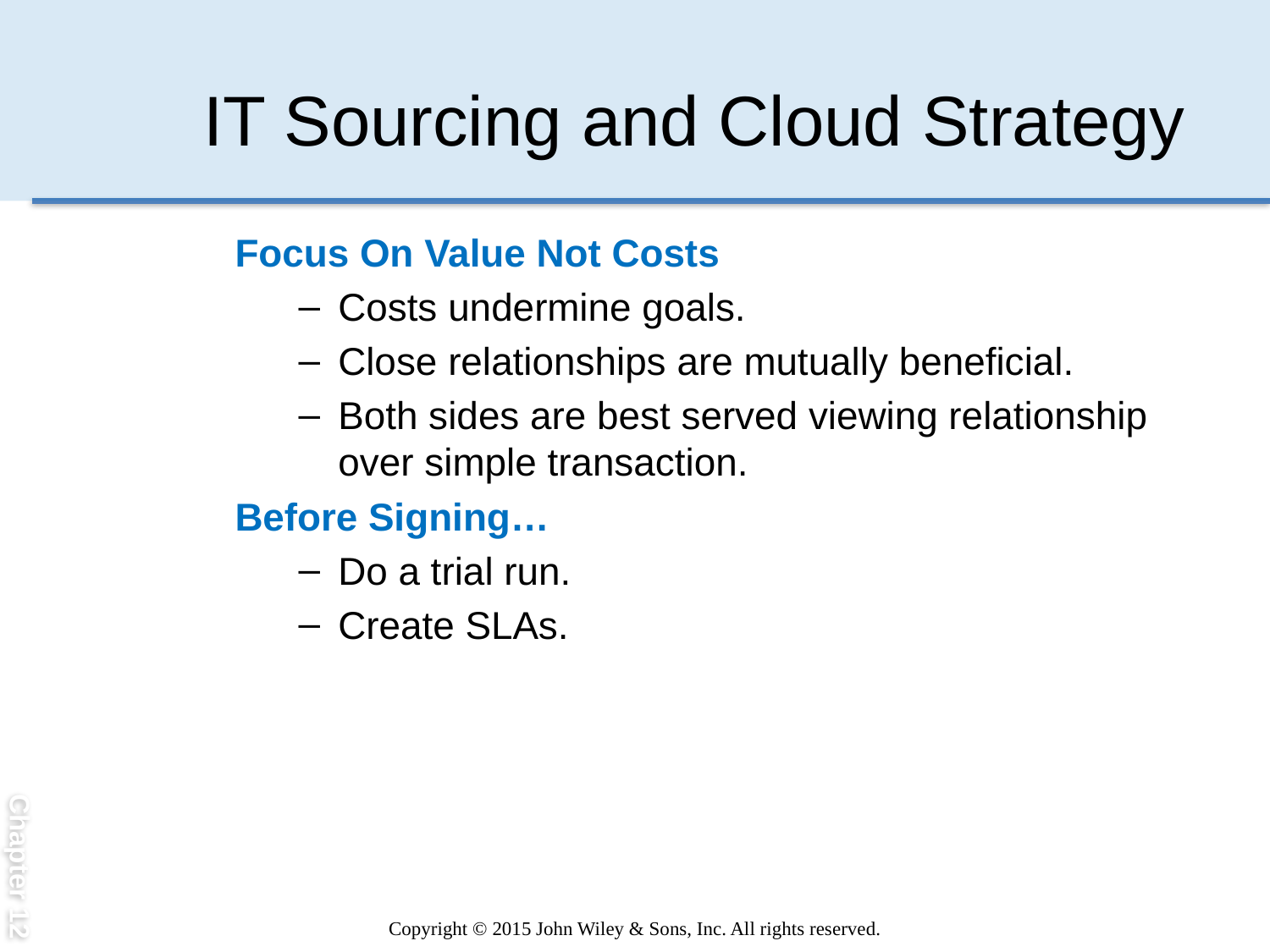

Chapter 12
# IT Sourcing and Cloud Strategy
Focus On Value Not Costs
Costs undermine goals.
Close relationships are mutually beneficial.
Both sides are best served viewing relationship over simple transaction.
Before Signing…
Do a trial run.
Create SLAs.